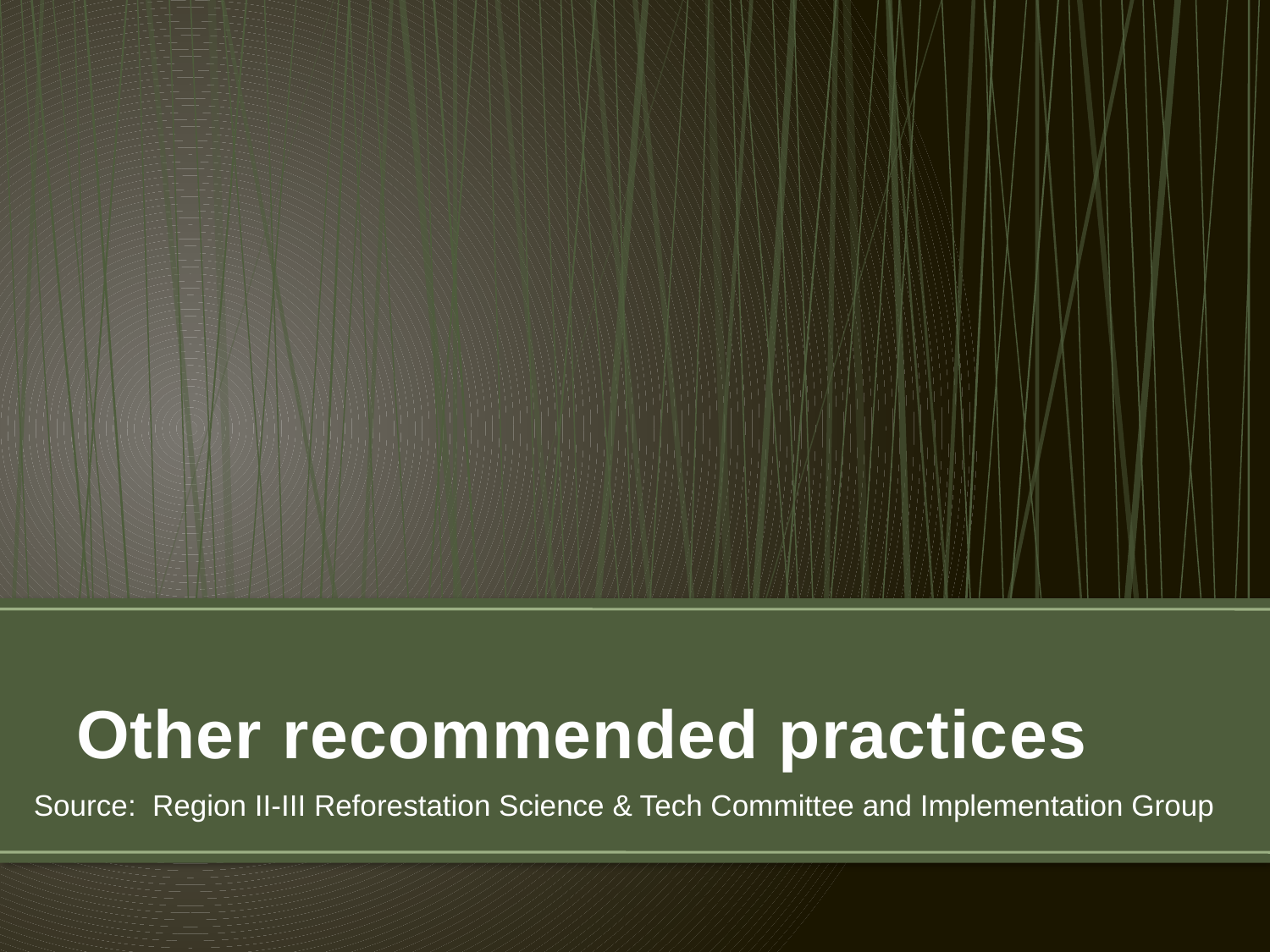

# Other recommended practices
Source:  Region II-III Reforestation Science & Tech Committee and Implementation Group